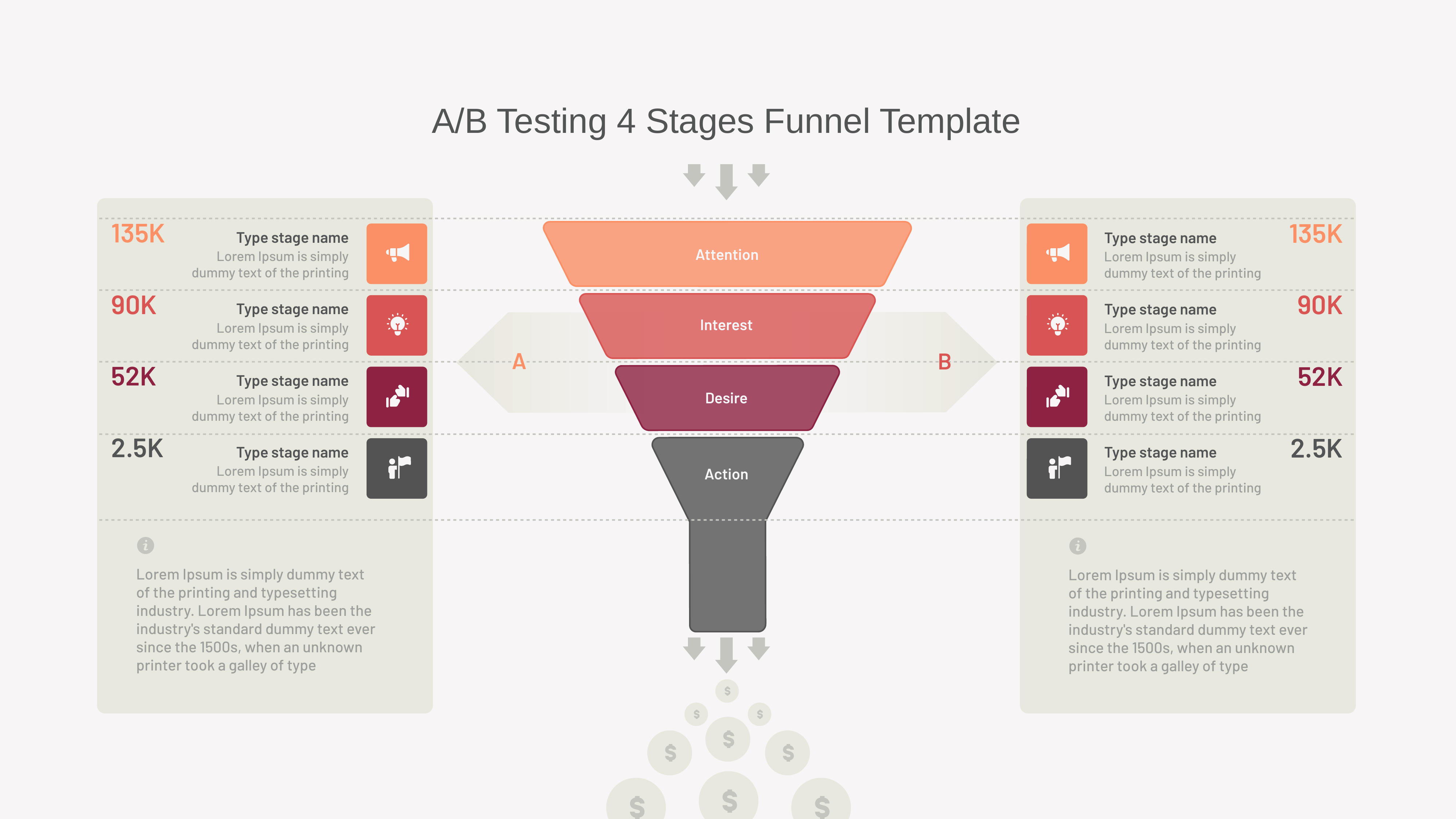

A/B Testing 4 Stages Funnel Template

135K
135K

Type stage name
Type stage name
Attention
Lorem Ipsum is simply dummy text of the printing
Lorem Ipsum is simply dummy text of the printing
90K
90K

Type stage name
Type stage name
Interest

Lorem Ipsum is simply dummy text of the printing
Lorem Ipsum is simply dummy text of the printing
A
B
52K
52K

Type stage name
Type stage name
Desire
Lorem Ipsum is simply dummy text of the printing
Lorem Ipsum is simply dummy text of the printing
2.5K
2.5K

Type stage name
Type stage name
Lorem Ipsum is simply dummy text of the printing
Lorem Ipsum is simply dummy text of the printing
Action

Lorem Ipsum is simply dummy text of the printing and typesetting industry. Lorem Ipsum has been the industry's standard dummy text ever since the 1500s, when an unknown printer took a galley of type

Lorem Ipsum is simply dummy text of the printing and typesetting industry. Lorem Ipsum has been the industry's standard dummy text ever since the 1500s, when an unknown printer took a galley of type